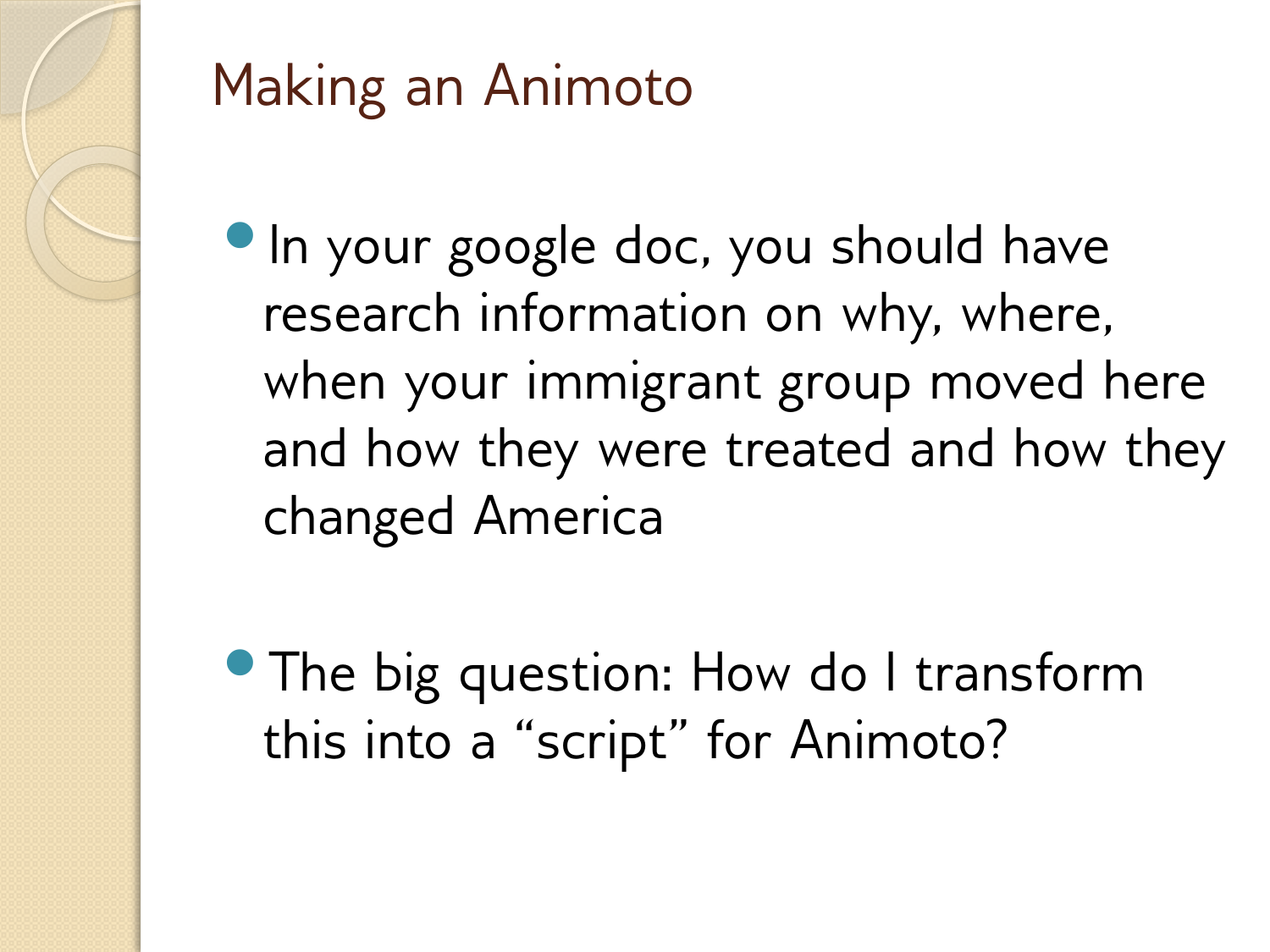

# Making an Animoto
In your google doc, you should have research information on why, where, when your immigrant group moved here and how they were treated and how they changed America

The big question: How do I transform this into a “script” for Animoto?